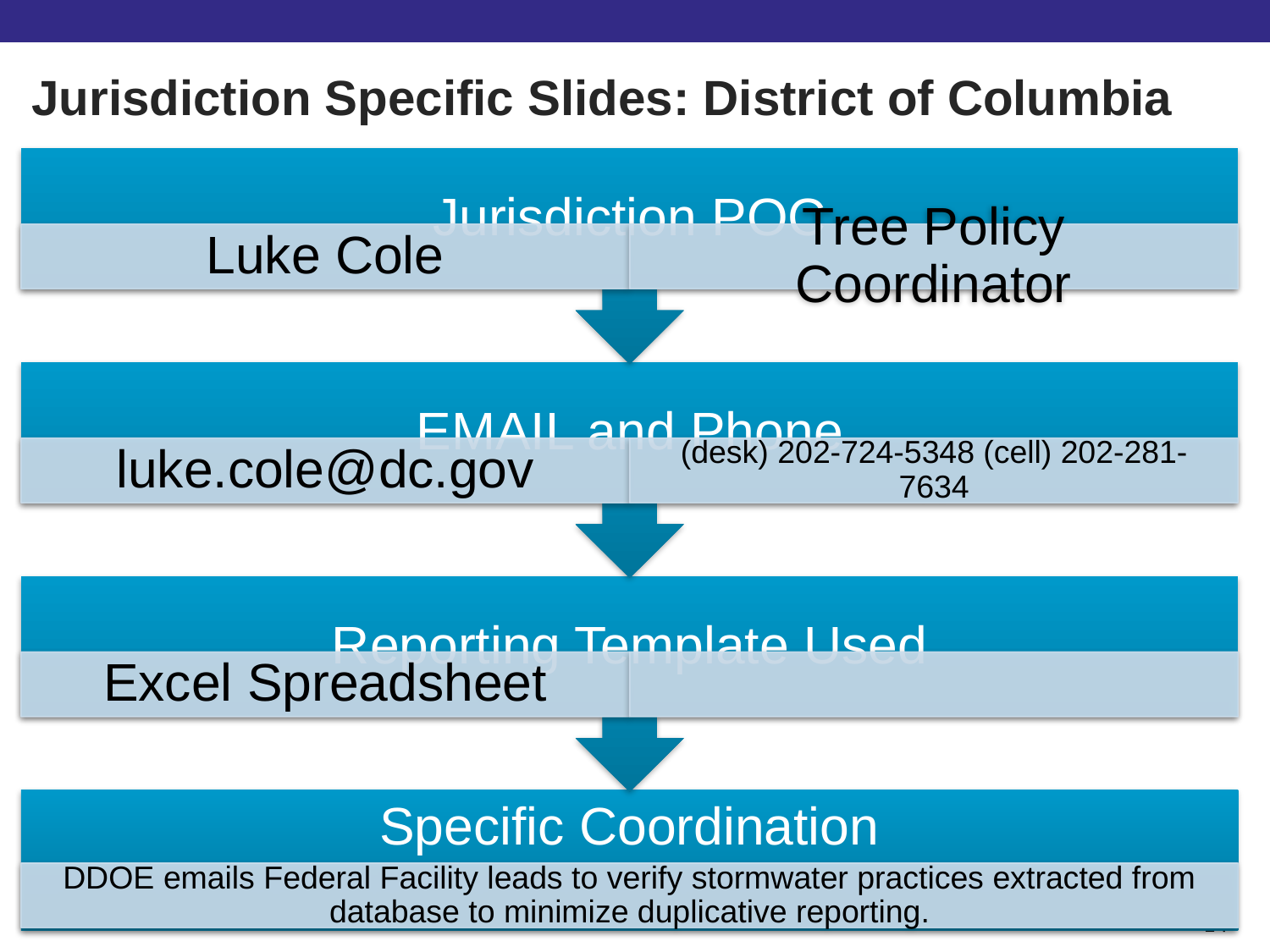

# Jurisdiction Specific Slides: District of Columbia
Specific Coordination
DDOE emails Federal Facility leads to verify stormwater practices extracted from database to minimize duplicative reporting.
Reporting Template Used
Excel Spreadsheet

EMAIL and Phone
luke.cole@dc.gov
(desk) 202-724-5348 (cell) 202-281-7634
Jurisdiction POC
Luke Cole
Tree Policy Coordinator
24